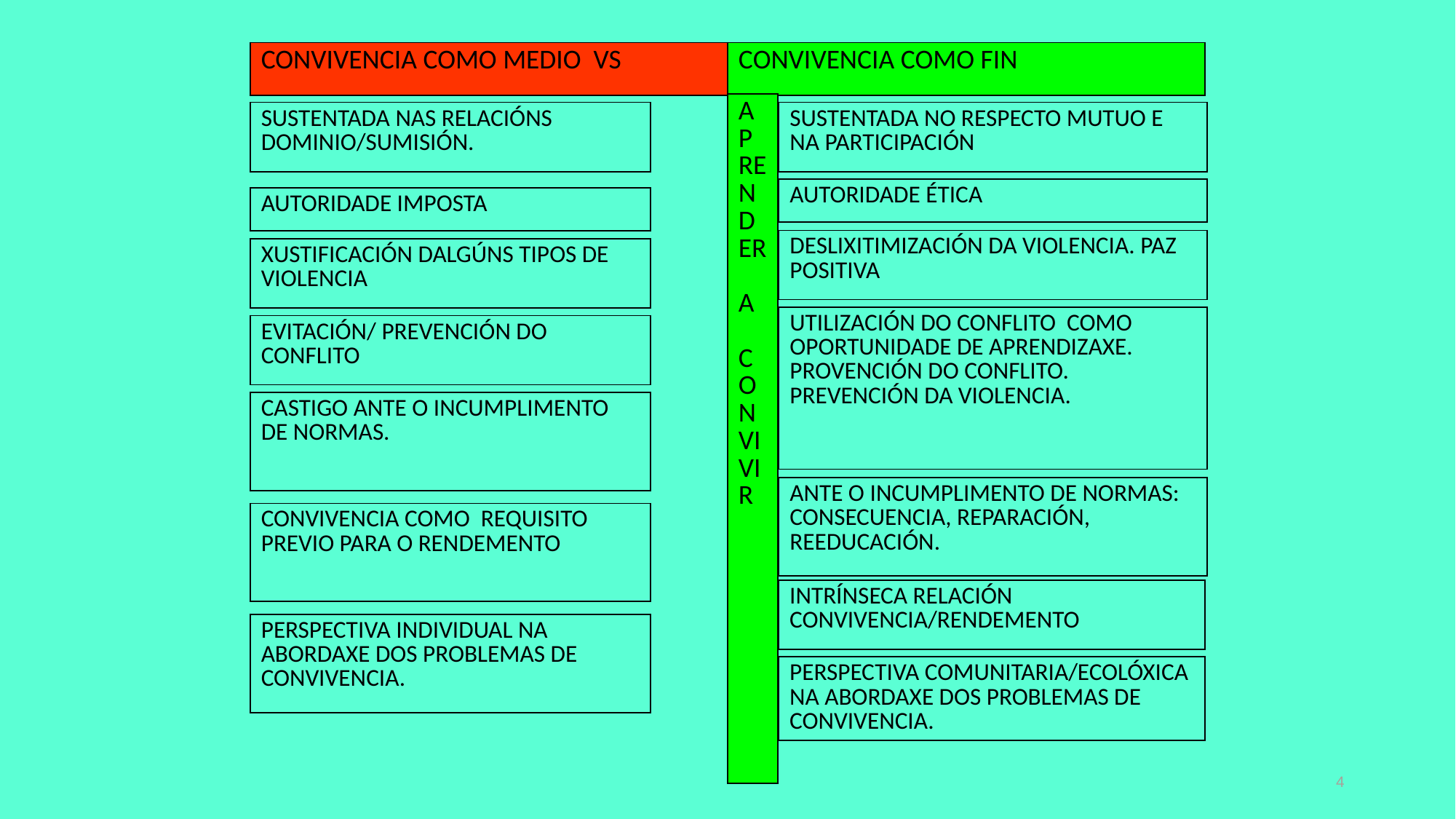

| CONVIVENCIA COMO MEDIO VS | CONVIVENCIA COMO FIN |
| --- | --- |
| APRENDER A CONVIVIR |
| --- |
| SUSTENTADA NAS RELACIÓNS DOMINIO/SUMISIÓN. |
| --- |
| SUSTENTADA NO RESPECTO MUTUO E NA PARTICIPACIÓN |
| --- |
| AUTORIDADE ÉTICA |
| --- |
| AUTORIDADE IMPOSTA |
| --- |
| DESLIXITIMIZACIÓN DA VIOLENCIA. PAZ POSITIVA |
| --- |
| XUSTIFICACIÓN DALGÚNS TIPOS DE VIOLENCIA |
| --- |
| UTILIZACIÓN DO CONFLITO COMO OPORTUNIDADE DE APRENDIZAXE. PROVENCIÓN DO CONFLITO. PREVENCIÓN DA VIOLENCIA. |
| --- |
| EVITACIÓN/ PREVENCIÓN DO CONFLITO |
| --- |
| CASTIGO ANTE O INCUMPLIMENTO DE NORMAS. |
| --- |
| ANTE O INCUMPLIMENTO DE NORMAS: CONSECUENCIA, REPARACIÓN, REEDUCACIÓN. |
| --- |
| CONVIVENCIA COMO REQUISITO PREVIO PARA O RENDEMENTO |
| --- |
| INTRÍNSECA RELACIÓN CONVIVENCIA/RENDEMENTO |
| --- |
| PERSPECTIVA INDIVIDUAL NA ABORDAXE DOS PROBLEMAS DE CONVIVENCIA. |
| --- |
| PERSPECTIVA COMUNITARIA/ECOLÓXICA NA ABORDAXE DOS PROBLEMAS DE CONVIVENCIA. |
| --- |
4